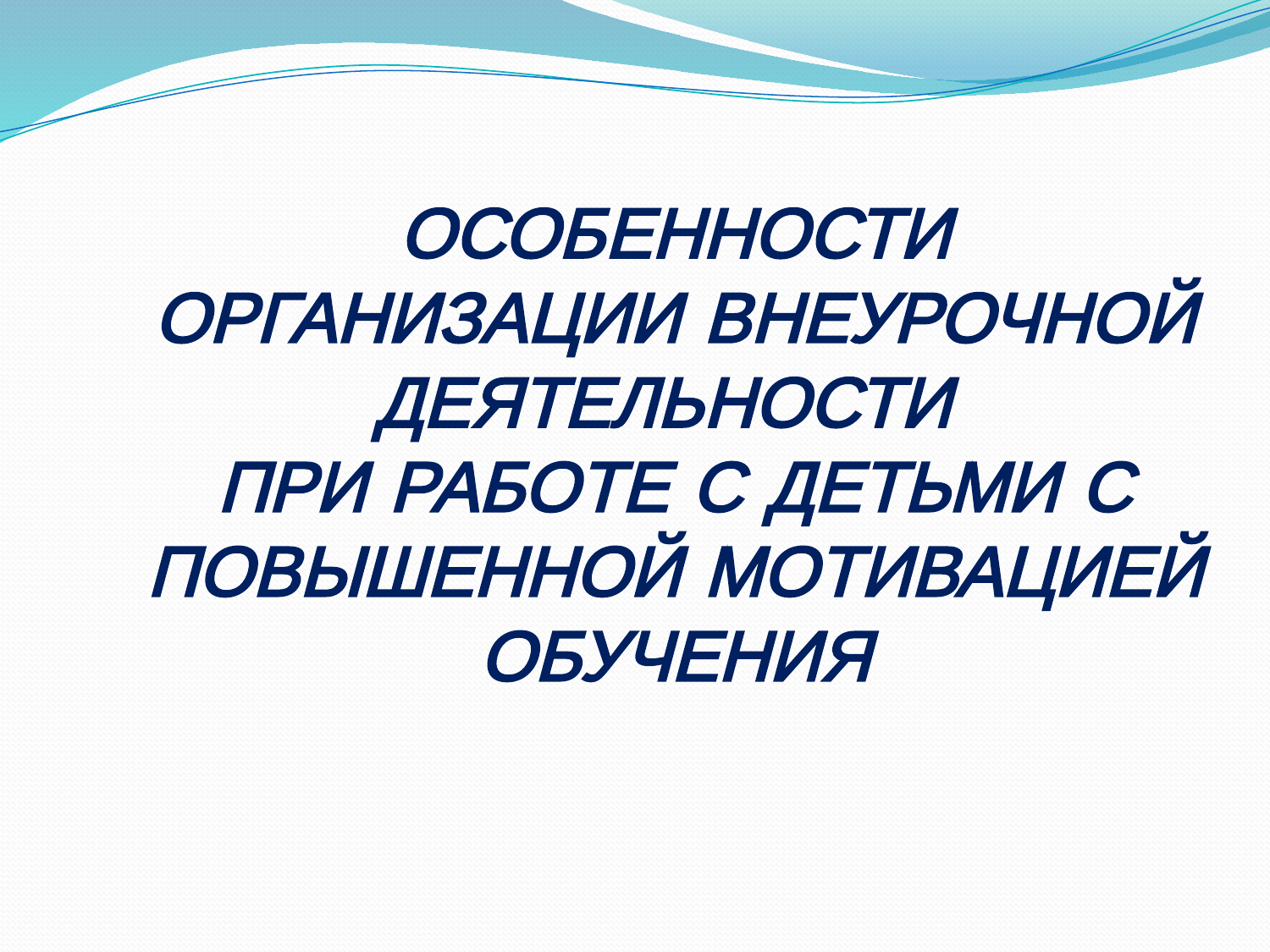

ОСОБЕННОСТИ ОРГАНИЗАЦИИ ВНЕУРОЧНОЙ ДЕЯТЕЛЬНОСТИ
ПРИ РАБОТЕ С ДЕТЬМИ С ПОВЫШЕННОЙ МОТИВАЦИЕЙ ОБУЧЕНИЯ